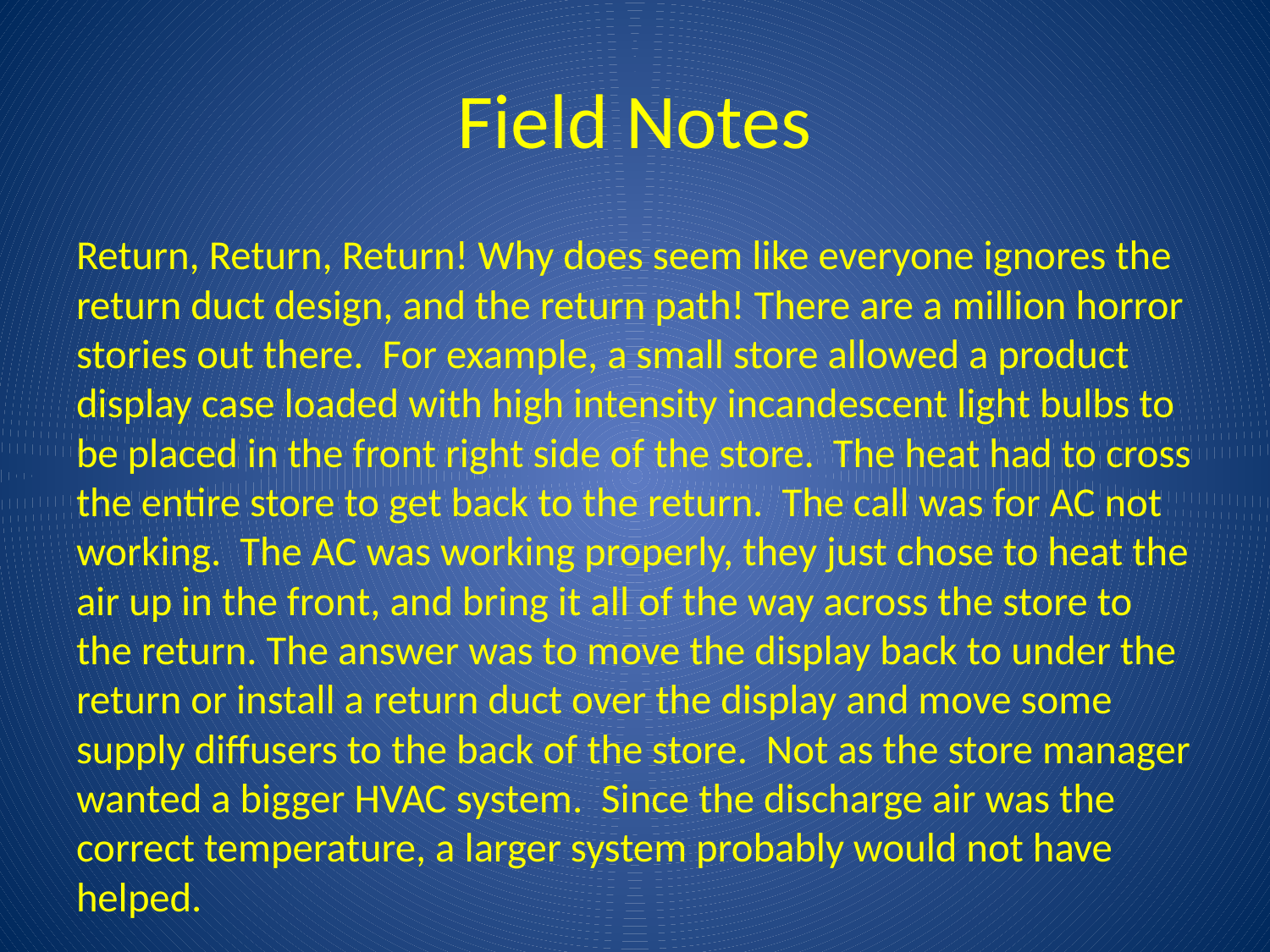

# Field Notes
Return, Return, Return! Why does seem like everyone ignores the return duct design, and the return path! There are a million horror stories out there.  For example, a small store allowed a product display case loaded with high intensity incandescent light bulbs to be placed in the front right side of the store.  The heat had to cross the entire store to get back to the return.  The call was for AC not working.  The AC was working properly, they just chose to heat the air up in the front, and bring it all of the way across the store to the return. The answer was to move the display back to under the return or install a return duct over the display and move some supply diffusers to the back of the store.  Not as the store manager wanted a bigger HVAC system.  Since the discharge air was the correct temperature, a larger system probably would not have helped.